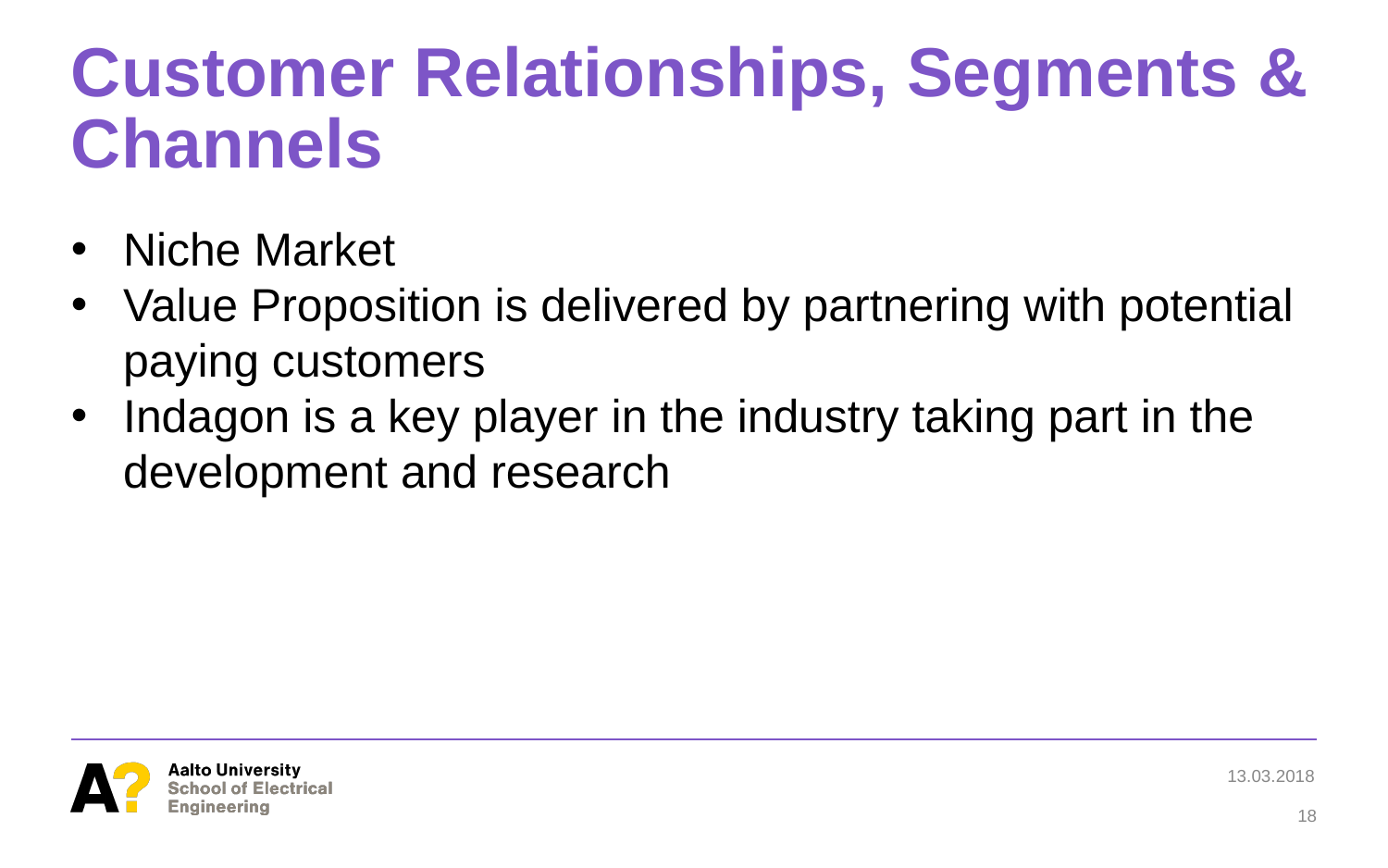

# Customer Relationships, Segments & Channels
Niche Market
Value Proposition is delivered by partnering with potential paying customers
Indagon is a key player in the industry taking part in the development and research

13.03.2018
18